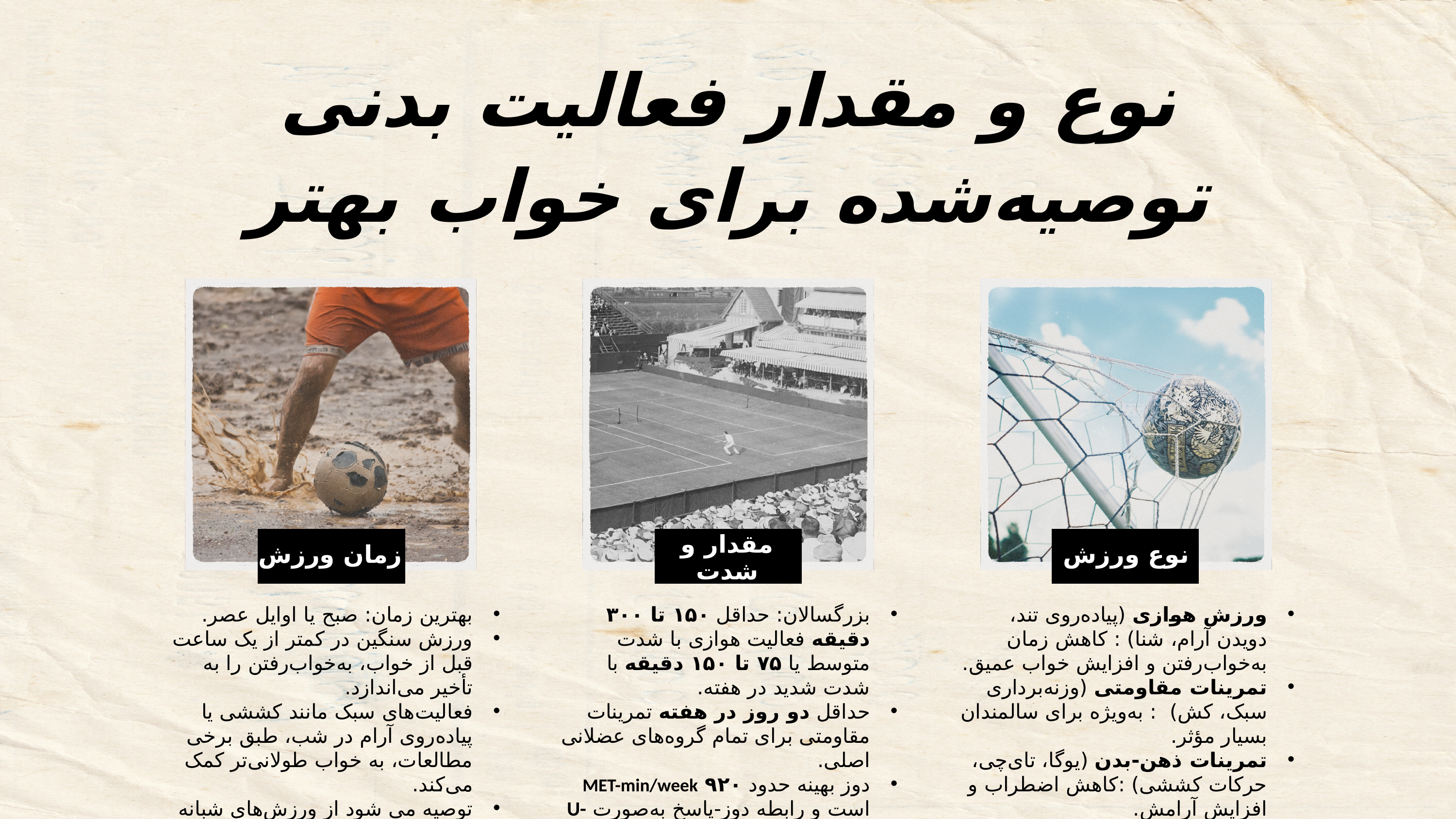

نوع و مقدار فعالیت بدنی توصیه‌شده برای خواب بهتر

زمان ورزش

نوع ورزش

مقدار و شدت
بهترین زمان: صبح یا اوایل عصر.
ورزش سنگین در کمتر از یک ساعت قبل از خواب، به‌خواب‌رفتن را به تأخیر می‌اندازد.
فعالیت‌های سبک مانند کششی یا پیاده‌روی آرام در شب، طبق برخی مطالعات، به خواب طولانی‌تر کمک می‌کند.
توصیه می شود از ورزش‌های شبانه که ضربان قلب را افزایش می‌دهند، خودداری شود.
بزرگسالان: حداقل ۱۵۰ تا ۳۰۰ دقیقه فعالیت هوازی با شدت متوسط یا ۷۵ تا ۱۵۰ دقیقه با شدت شدید در هفته.
حداقل دو روز در هفته تمرینات مقاومتی برای تمام گروه‌های عضلانی اصلی.
دوز بهینه حدود ۹۲۰ MET-min/week  است و رابطه دوز-پاسخ به‌صورت U-shaped (هم کم‌تحرکی و هم ورزش بیش‌ازحد مضر است.(
ورزش هوازی (پیاده‌روی تند، دویدن آرام، شنا) : کاهش زمان به‌خواب‌رفتن و افزایش خواب عمیق.
تمرینات مقاومتی (وزنه‌برداری سبک، کش)  : به‌ویژه برای سالمندان بسیار مؤثر.
تمرینات ذهن-بدن (یوگا، تای‌چی، حرکات کششی) :کاهش اضطراب و افزایش آرامش.